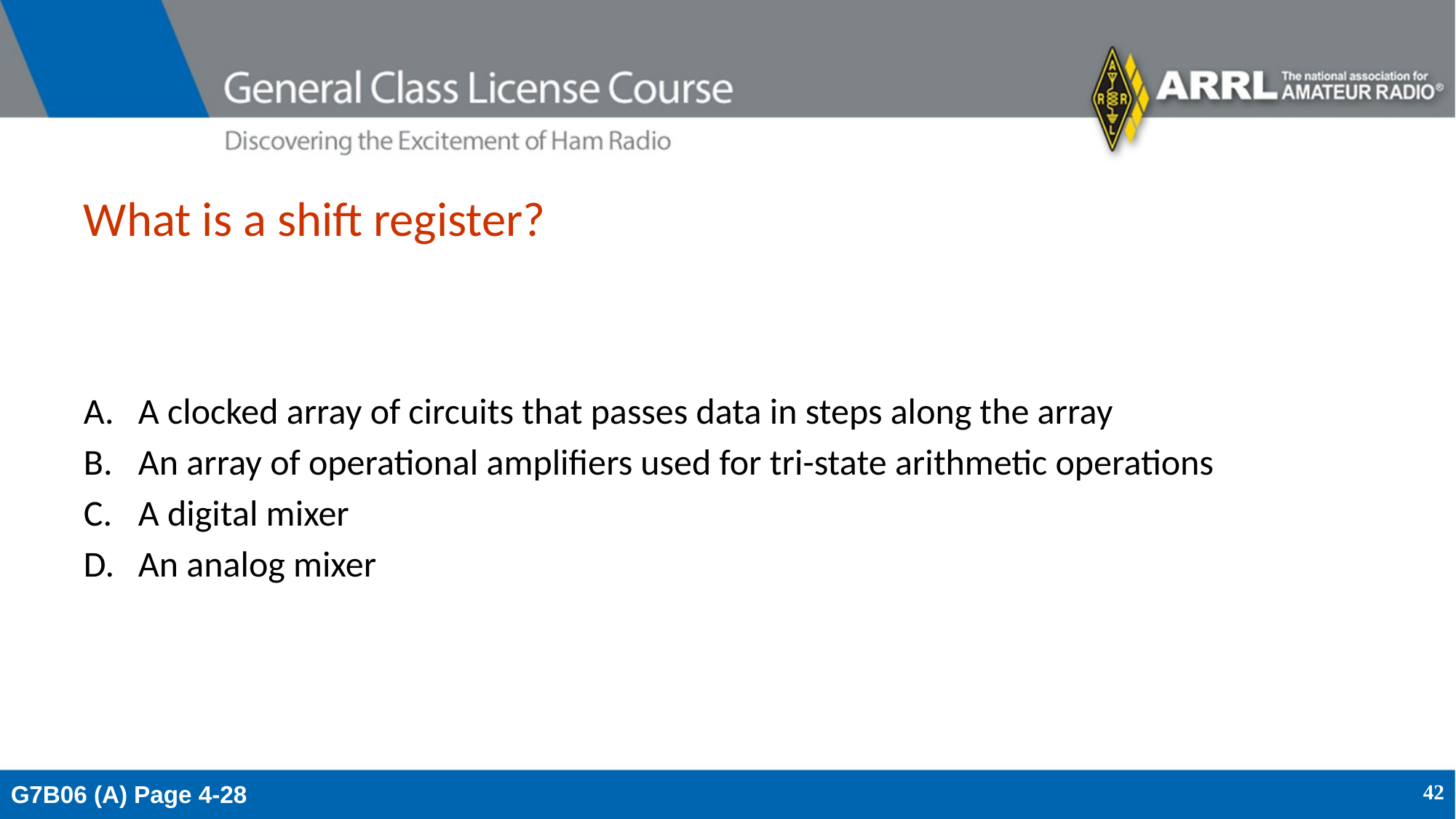

# What is a shift register?
A clocked array of circuits that passes data in steps along the array
An array of operational amplifiers used for tri-state arithmetic operations
A digital mixer
An analog mixer
G7B06 (A) Page 4-28
42